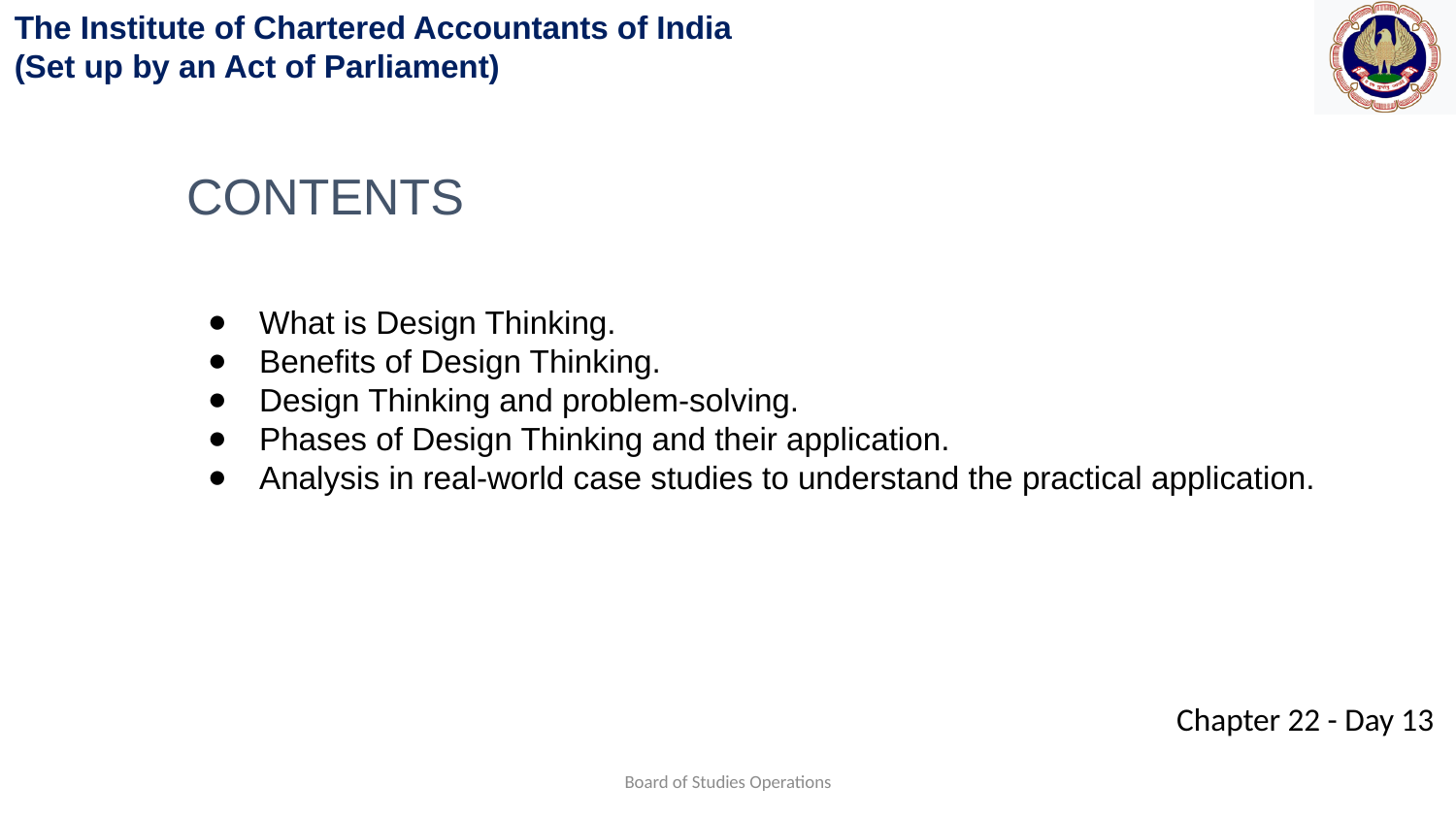

CONTENTS
What is Design Thinking.
Benefits of Design Thinking.
Design Thinking and problem-solving.
Phases of Design Thinking and their application.
Analysis in real-world case studies to understand the practical application.
Board of Studies Operations